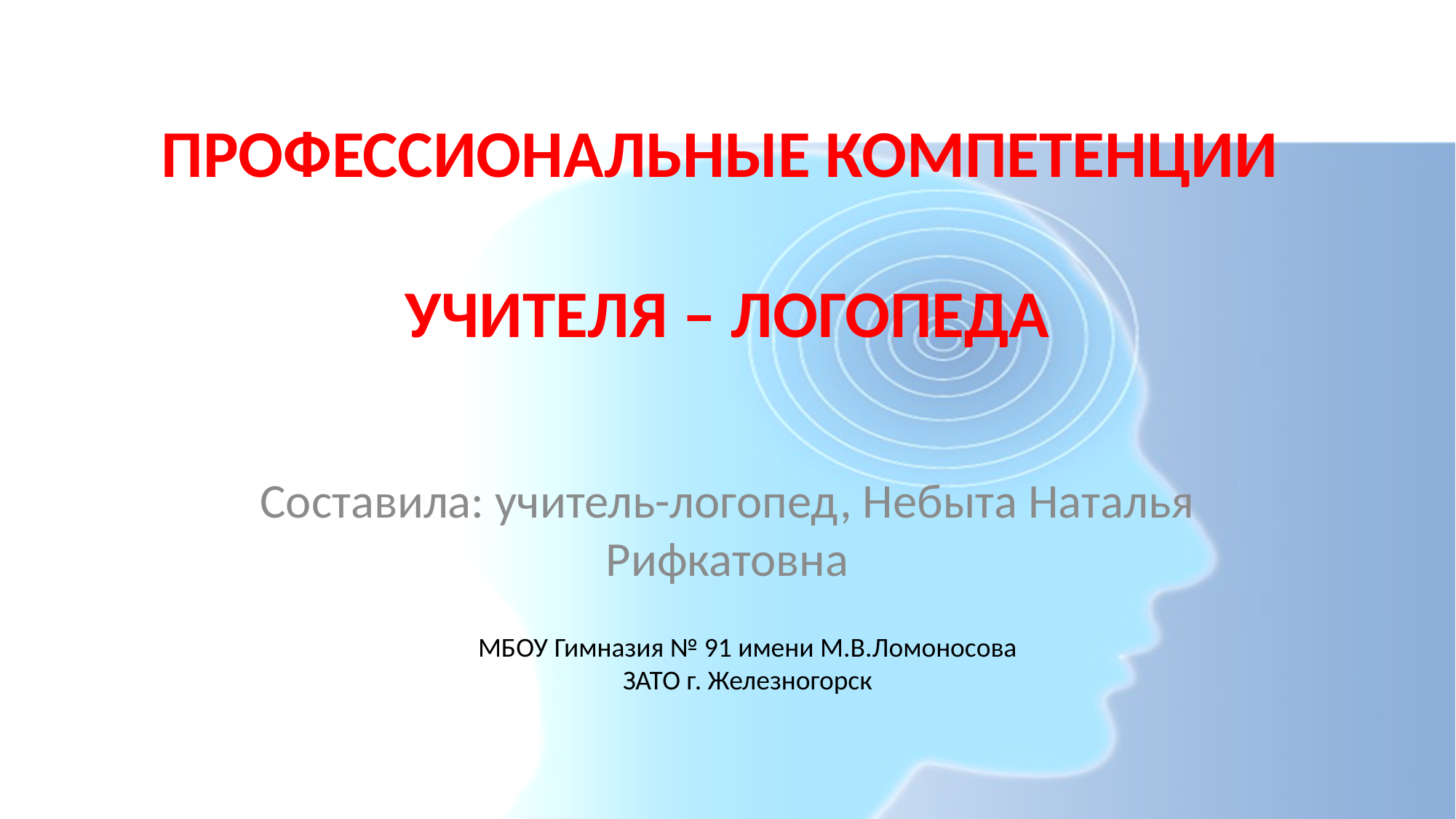

# ПРОФЕССИОНАЛЬНЫЕ КОМПЕТЕНЦИИ УЧИТЕЛЯ – ЛОГОПЕДА
Составила: учитель-логопед, Небыта Наталья Рифкатовна
МБОУ Гимназия № 91 имени М.В.Ломоносова
ЗАТО г. Железногорск